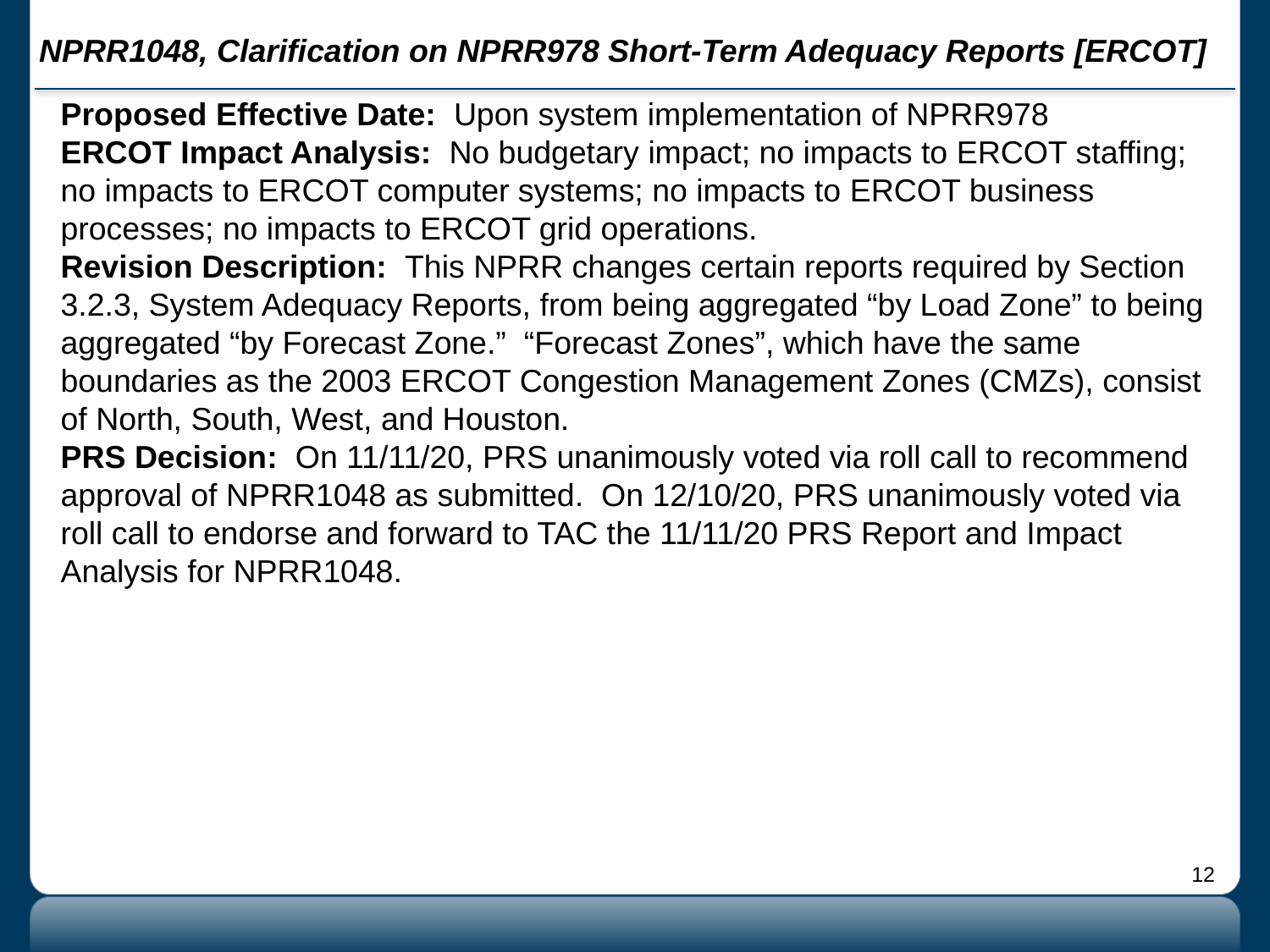

# NPRR1048, Clarification on NPRR978 Short-Term Adequacy Reports [ERCOT]
Proposed Effective Date:  Upon system implementation of NPRR978
ERCOT Impact Analysis:  No budgetary impact; no impacts to ERCOT staffing; no impacts to ERCOT computer systems; no impacts to ERCOT business processes; no impacts to ERCOT grid operations.
Revision Description:  This NPRR changes certain reports required by Section 3.2.3, System Adequacy Reports, from being aggregated “by Load Zone” to being aggregated “by Forecast Zone.”  “Forecast Zones”, which have the same boundaries as the 2003 ERCOT Congestion Management Zones (CMZs), consist of North, South, West, and Houston.
PRS Decision:  On 11/11/20, PRS unanimously voted via roll call to recommend approval of NPRR1048 as submitted.  On 12/10/20, PRS unanimously voted via roll call to endorse and forward to TAC the 11/11/20 PRS Report and Impact Analysis for NPRR1048.